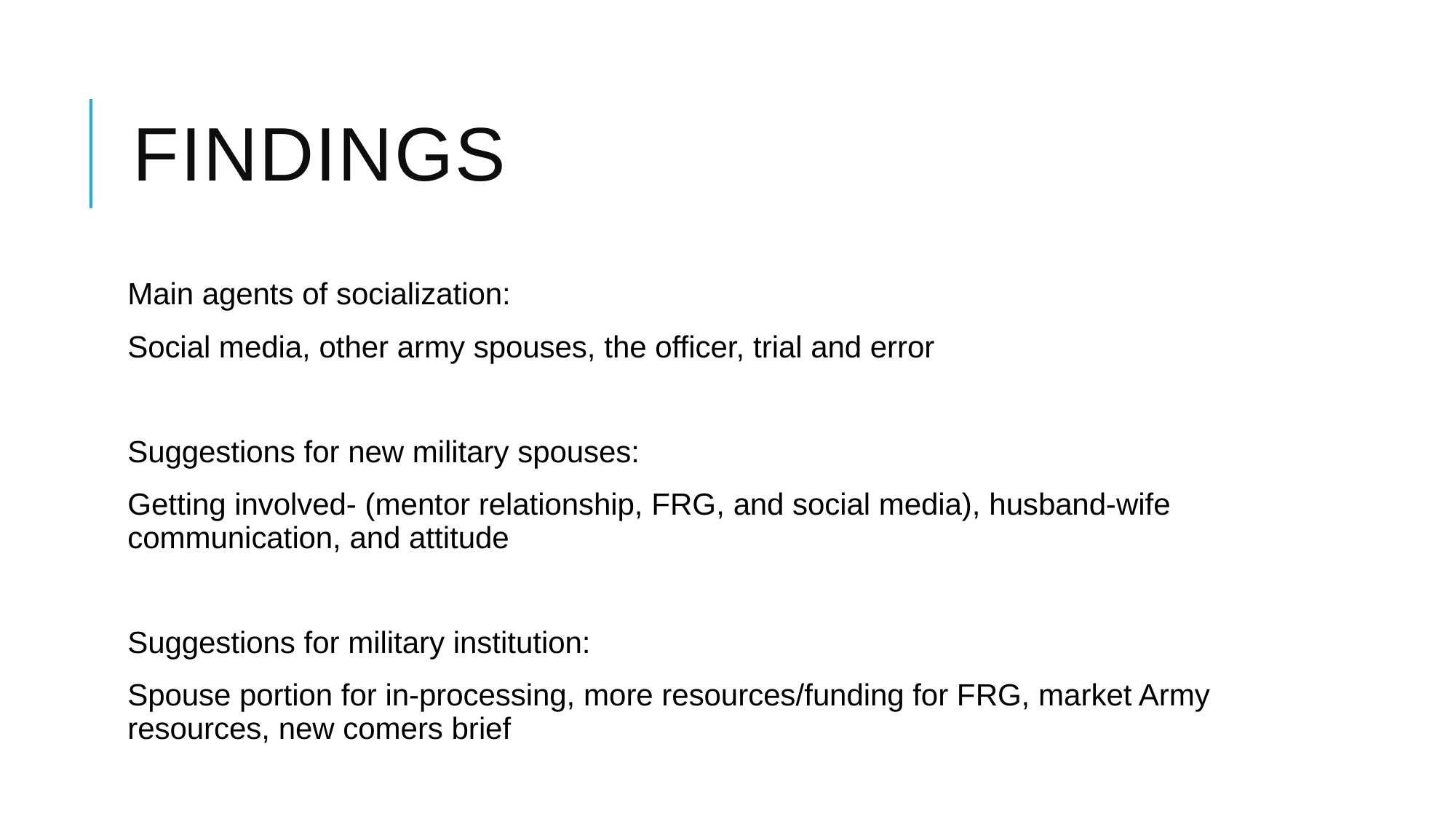

# Findings
Main agents of socialization:
Social media, other army spouses, the officer, trial and error

Suggestions for new military spouses:
Getting involved- (mentor relationship, FRG, and social media), husband-wife communication, and attitude

Suggestions for military institution:
Spouse portion for in-processing, more resources/funding for FRG, market Army resources, new comers brief